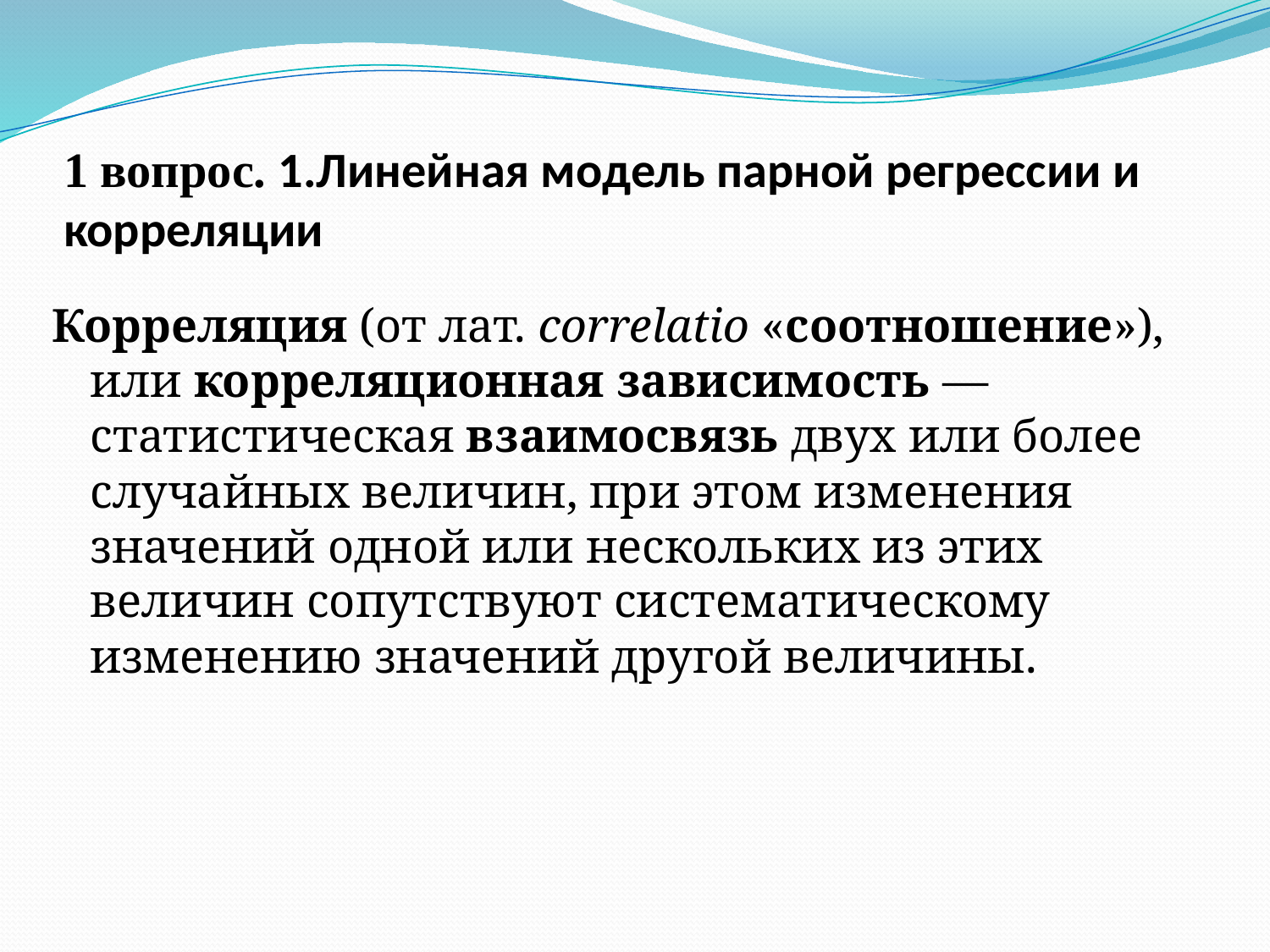

# 1 вопрос. 1.Линейная модель парной регрессии и корреляции

Корреляция (от лат. correlatio «соотношение»), или корреляционная зависимость — статистическая взаимосвязь двух или более случайных величин, при этом изменения значений одной или нескольких из этих величин сопутствуют систематическому изменению значений другой величины.